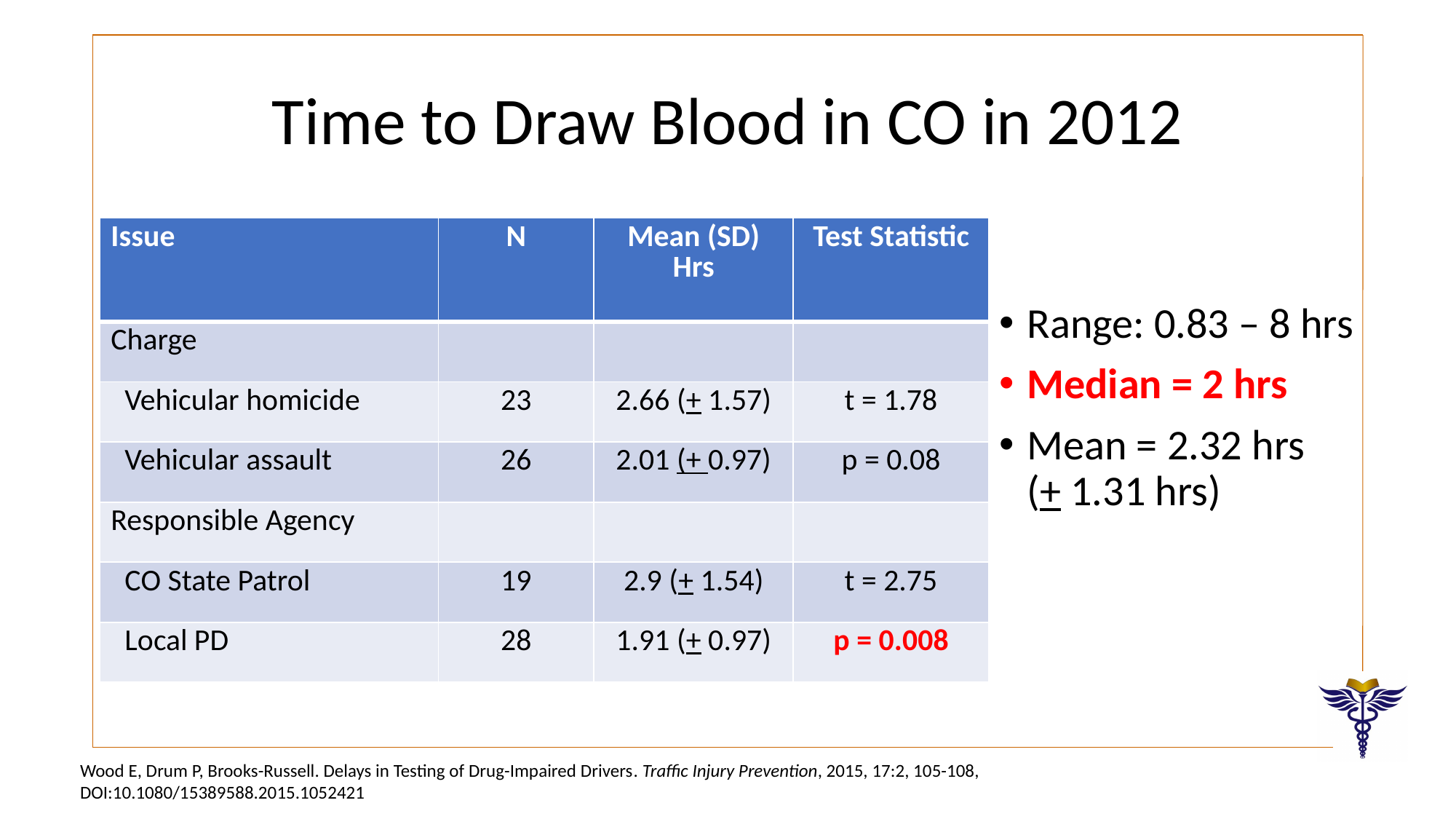

# Time to Draw Blood in CO in 2012
| Issue | N | Mean (SD) Hrs | Test Statistic |
| --- | --- | --- | --- |
| Charge |  |  |  |
| Vehicular homicide | 23 | 2.66 (+ 1.57) | t = 1.78 |
| Vehicular assault | 26 | 2.01 (+ 0.97) | p = 0.08 |
| Responsible Agency |  |  |  |
| CO State Patrol | 19 | 2.9 (+ 1.54) | t = 2.75 |
| Local PD | 28 | 1.91 (+ 0.97) | p = 0.008 |
Range: 0.83 – 8 hrs
Median = 2 hrs
Mean = 2.32 hrs      (+ 1.31 hrs)

Wood E, Drum P, Brooks-Russell. Delays in Testing of Drug-Impaired Drivers. Traffic Injury Prevention, 2015, 17:2, 105-108, DOI:10.1080/15389588.2015.1052421